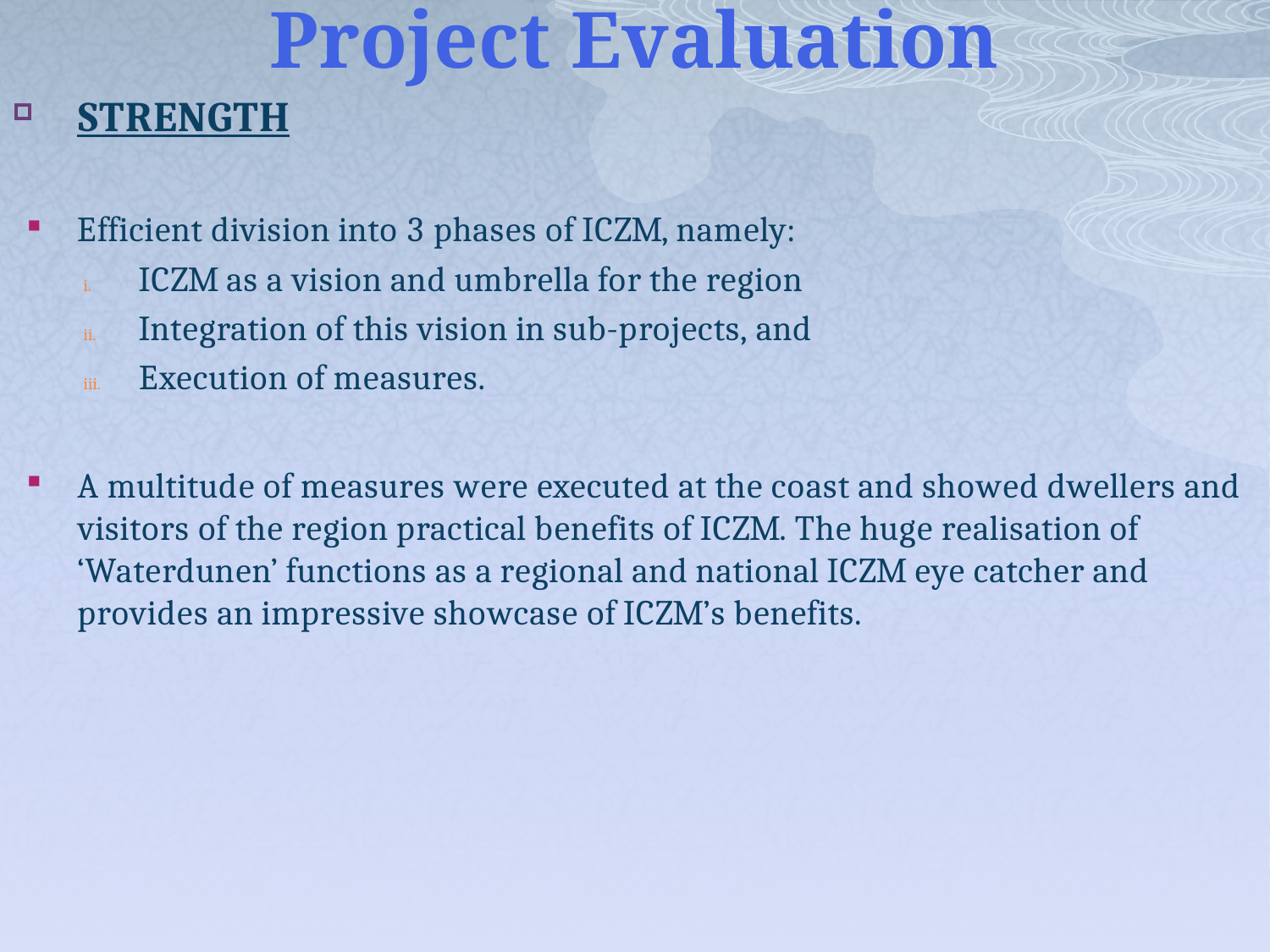

# Project Evaluation
STRENGTH

Efficient division into 3 phases of ICZM, namely:
ICZM as a vision and umbrella for the region
Integration of this vision in sub-projects, and
Execution of measures.

A multitude of measures were executed at the coast and showed dwellers and visitors of the region practical benefits of ICZM. The huge realisation of ‘Waterdunen’ functions as a regional and national ICZM eye catcher and provides an impressive showcase of ICZM’s benefits.